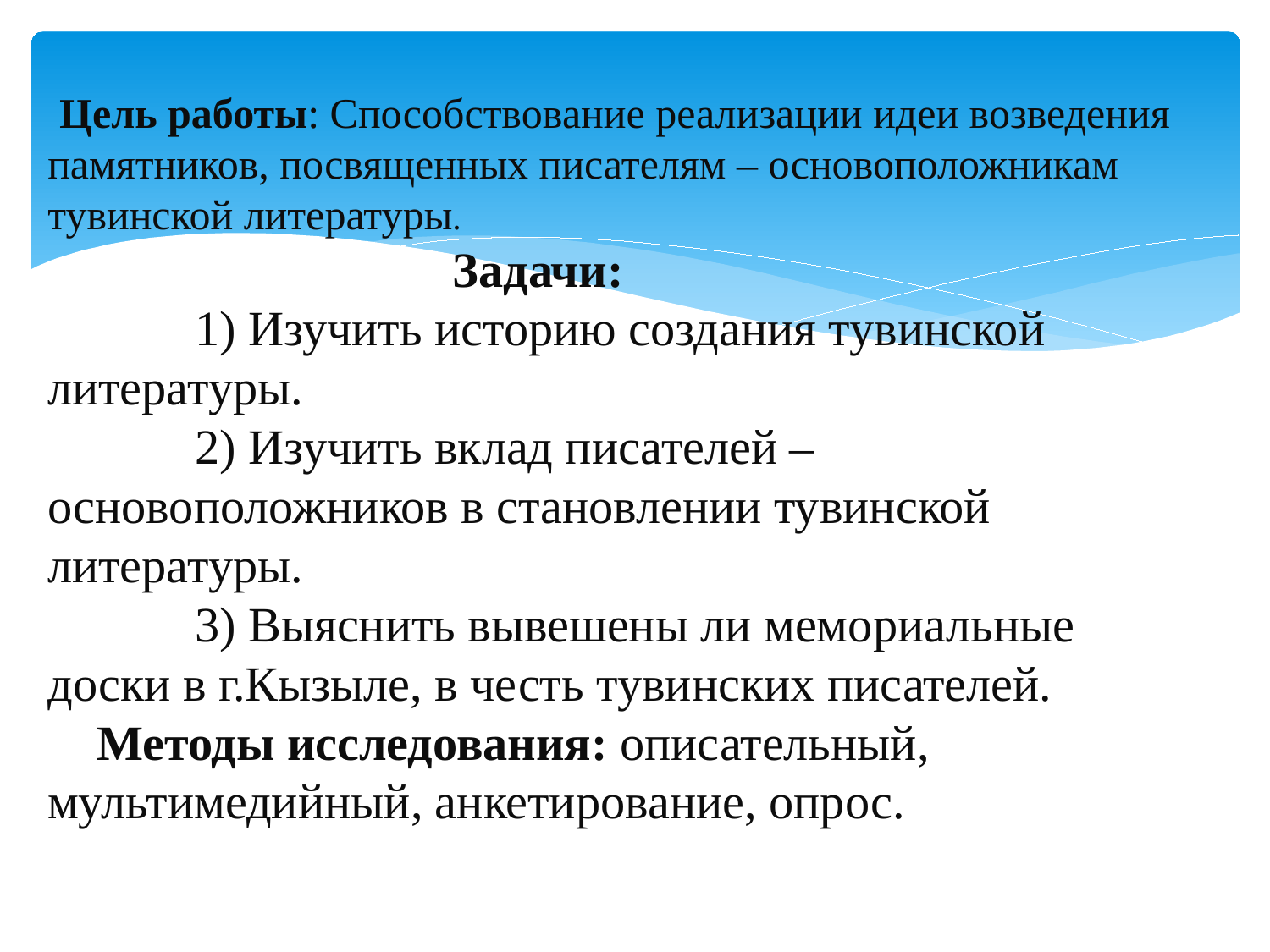

# Цель работы: Способствование реализации идеи возведения памятников, посвященных писателям – основоположникам тувинской литературы. Задачи: 1) Изучить историю создания тувинской литературы. 2) Изучить вклад писателей – основоположников в становлении тувинской литературы. 3) Выяснить вывешены ли мемориальные доски в г.Кызыле, в честь тувинских писателей. Методы исследования: описательный, мультимедийный, анкетирование, опрос.